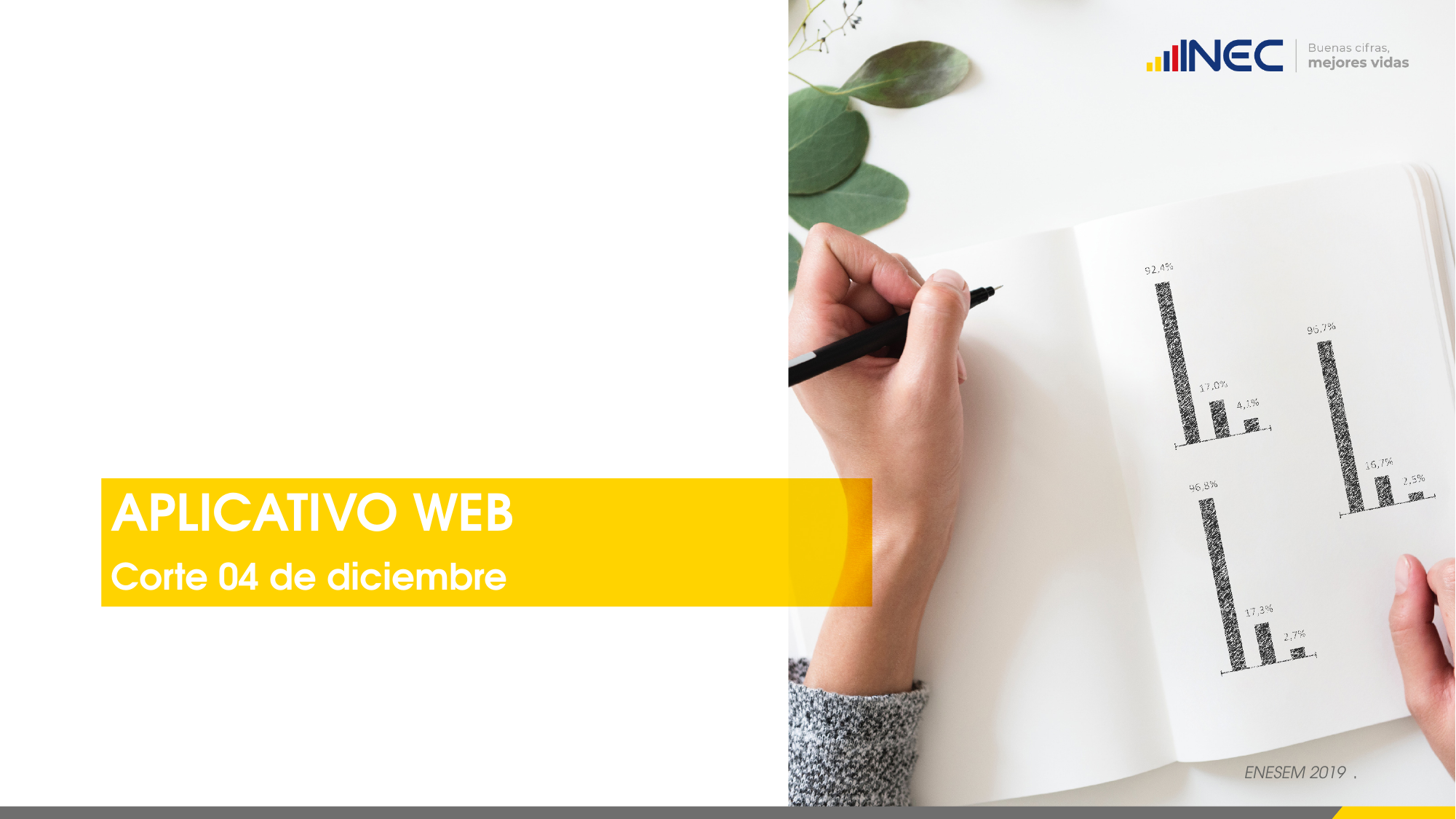

# APLICATIVO WEB Corte 04 de diciembre

ENESEM 2019